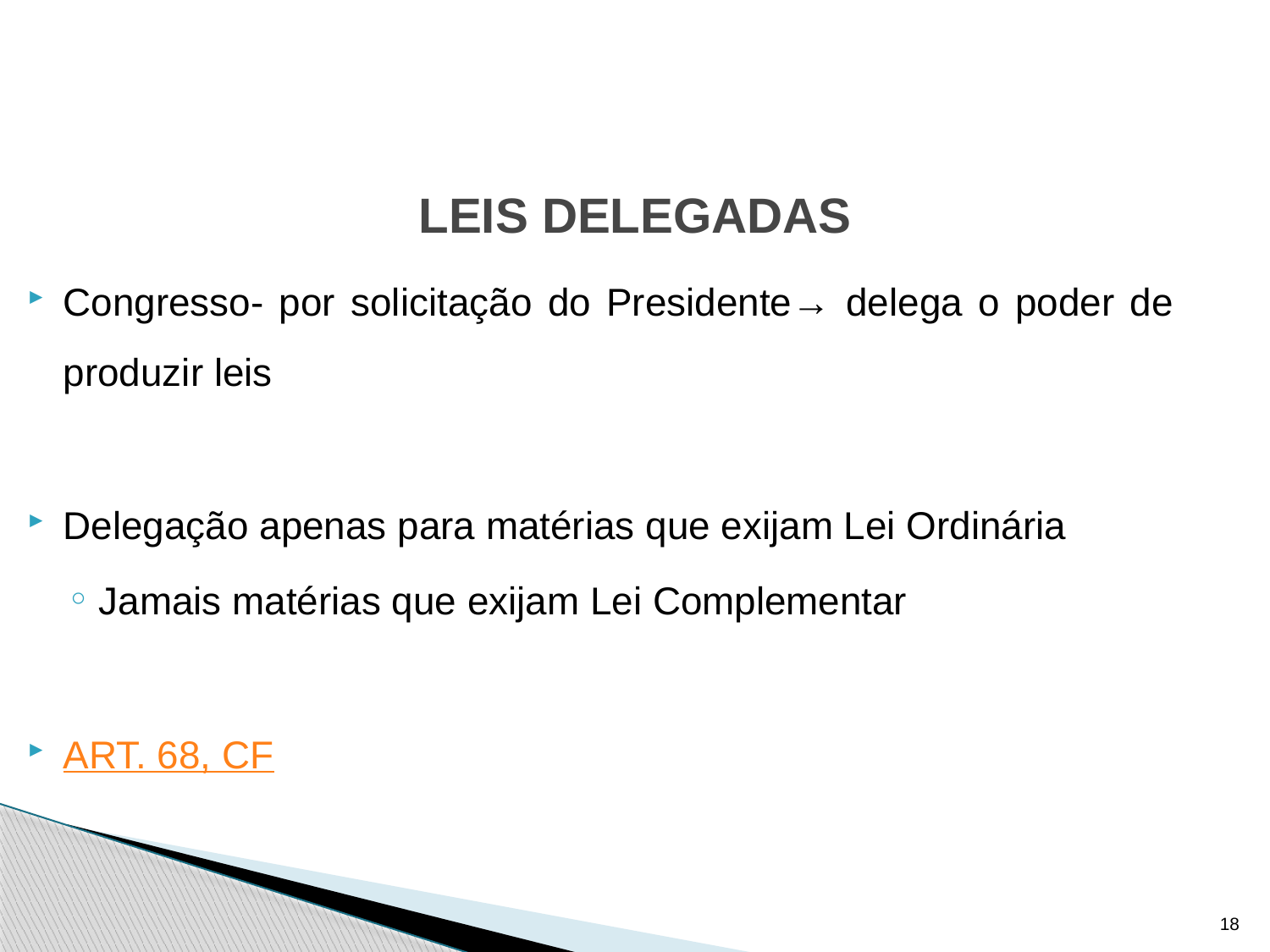

# LEIS DELEGADAS
Congresso- por solicitação do Presidente→ delega o poder de produzir leis

Delegação apenas para matérias que exijam Lei Ordinária
Jamais matérias que exijam Lei Complementar

ART. 68, CF

18